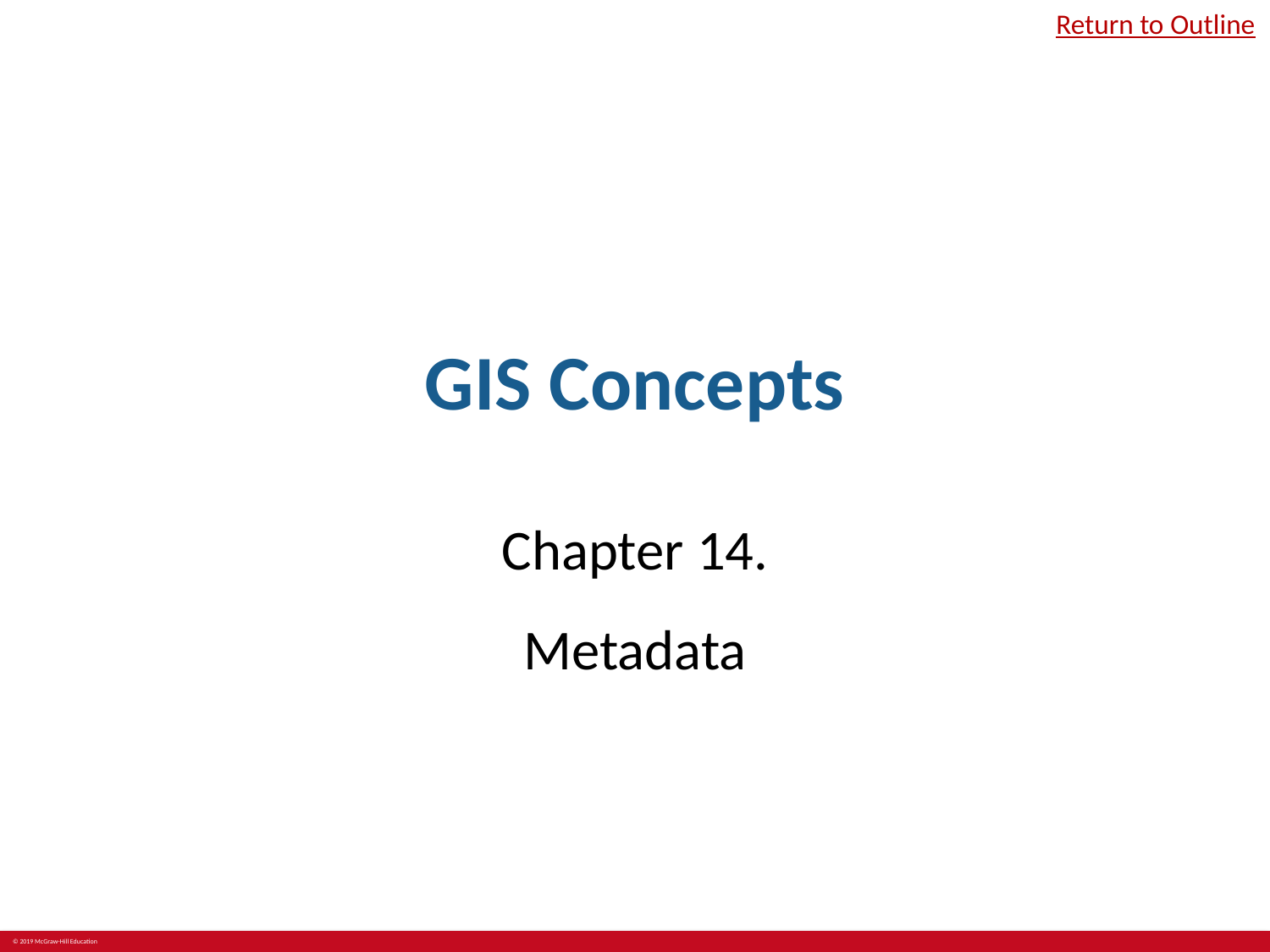

Return to Outline
# GIS Concepts
Chapter 14.
Metadata